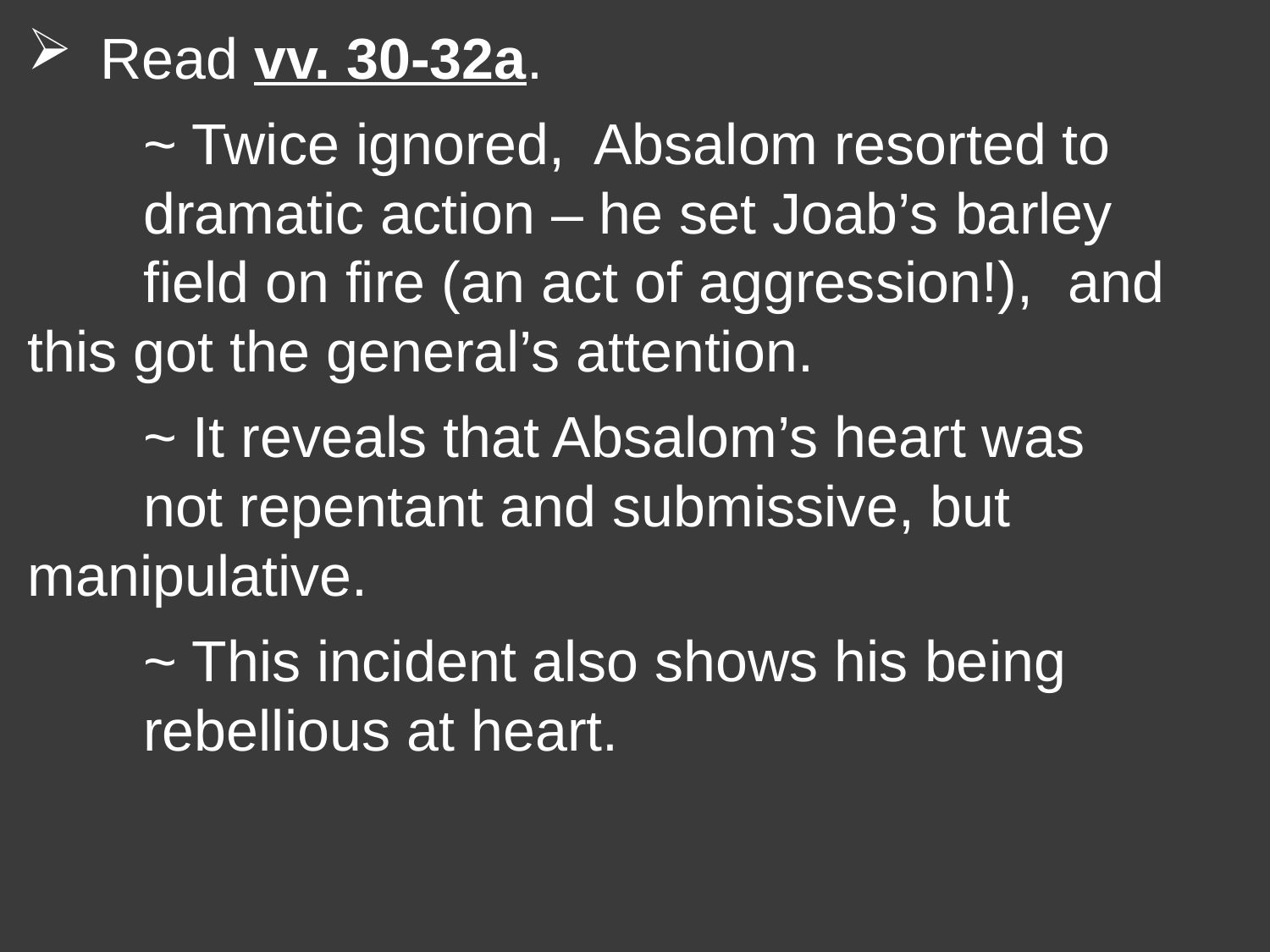

Read vv. 30-32a.
		~ Twice ignored,  Absalom resorted to 				dramatic action – he set Joab’s barley 				field on fire (an act of aggression!), 					and this got the general’s attention.
		~ It reveals that Absalom’s heart was 					not repentant and submissive, but 					manipulative.
		~ This incident also shows his being 					rebellious at heart.